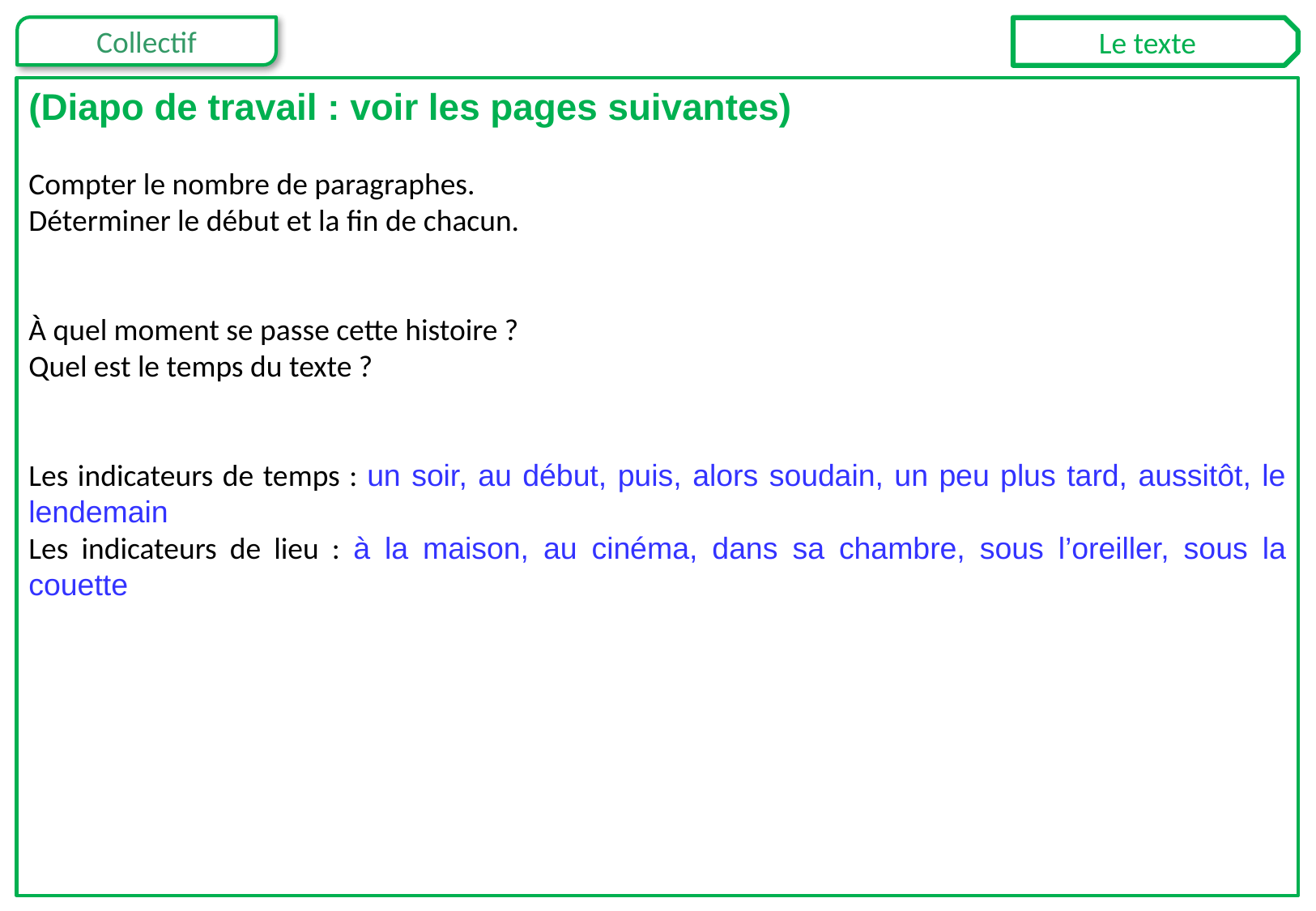

Le texte
(Diapo de travail : voir les pages suivantes)

Compter le nombre de paragraphes.
Déterminer le début et la fin de chacun.

À quel moment se passe cette histoire ?
Quel est le temps du texte ?

Les indicateurs de temps : un soir, au début, puis, alors soudain, un peu plus tard, aussitôt, le lendemain
Les indicateurs de lieu : à la maison, au cinéma, dans sa chambre, sous l’oreiller, sous la couette